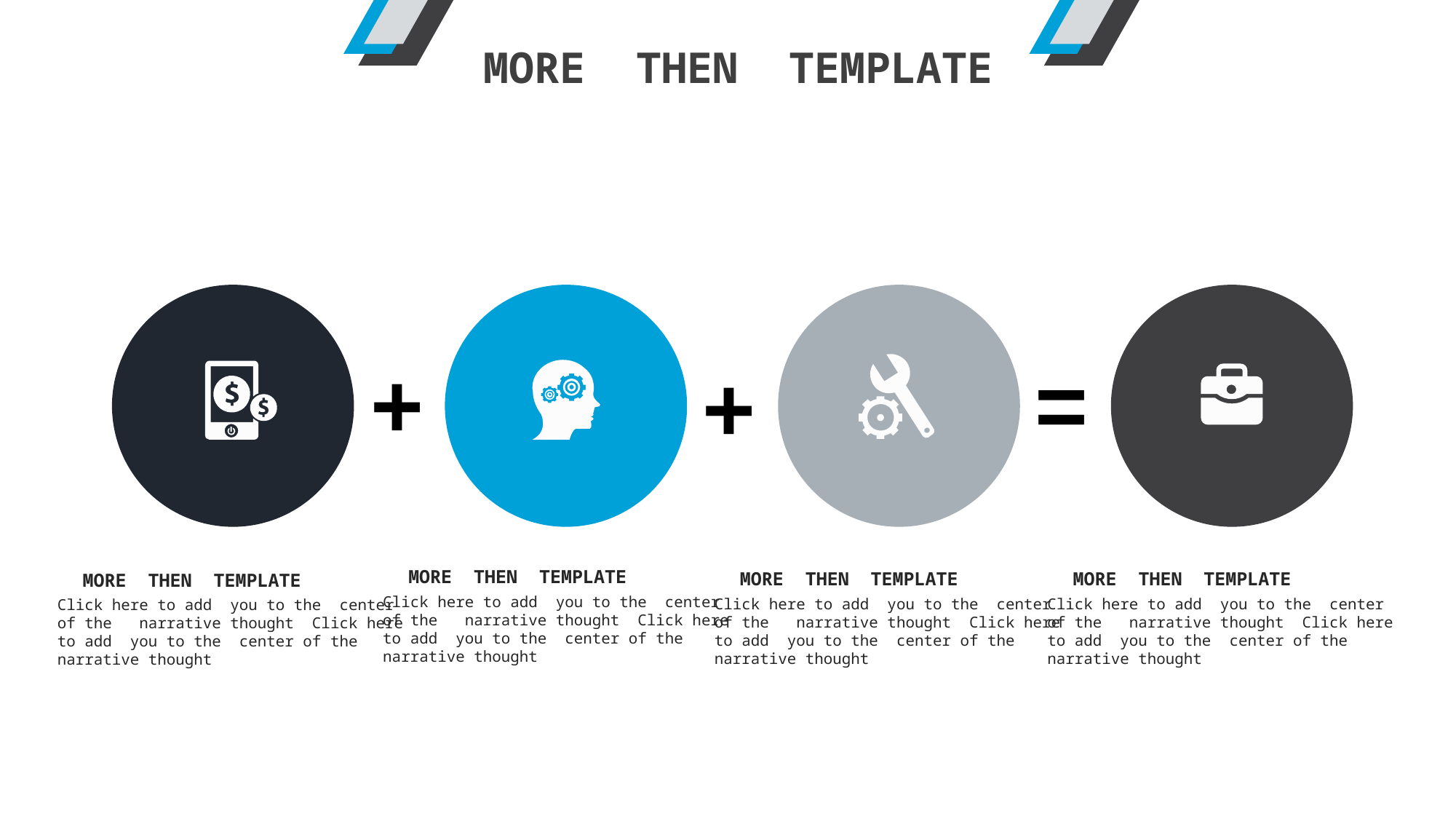

MORE  THEN  TEMPLATE

+
=
+

 MORE  THEN  TEMPLATE
Click here to add  you to the  center
of the   narrative thought  Click here
to add  you to the  center of the
narrative thought
 MORE  THEN  TEMPLATE
Click here to add  you to the  center
of the   narrative thought  Click here
to add  you to the  center of the
narrative thought
 MORE  THEN  TEMPLATE
Click here to add  you to the  center
of the   narrative thought  Click here
to add  you to the  center of the
narrative thought
 MORE  THEN  TEMPLATE
Click here to add  you to the  center
of the   narrative thought  Click here
to add  you to the  center of the
narrative thought